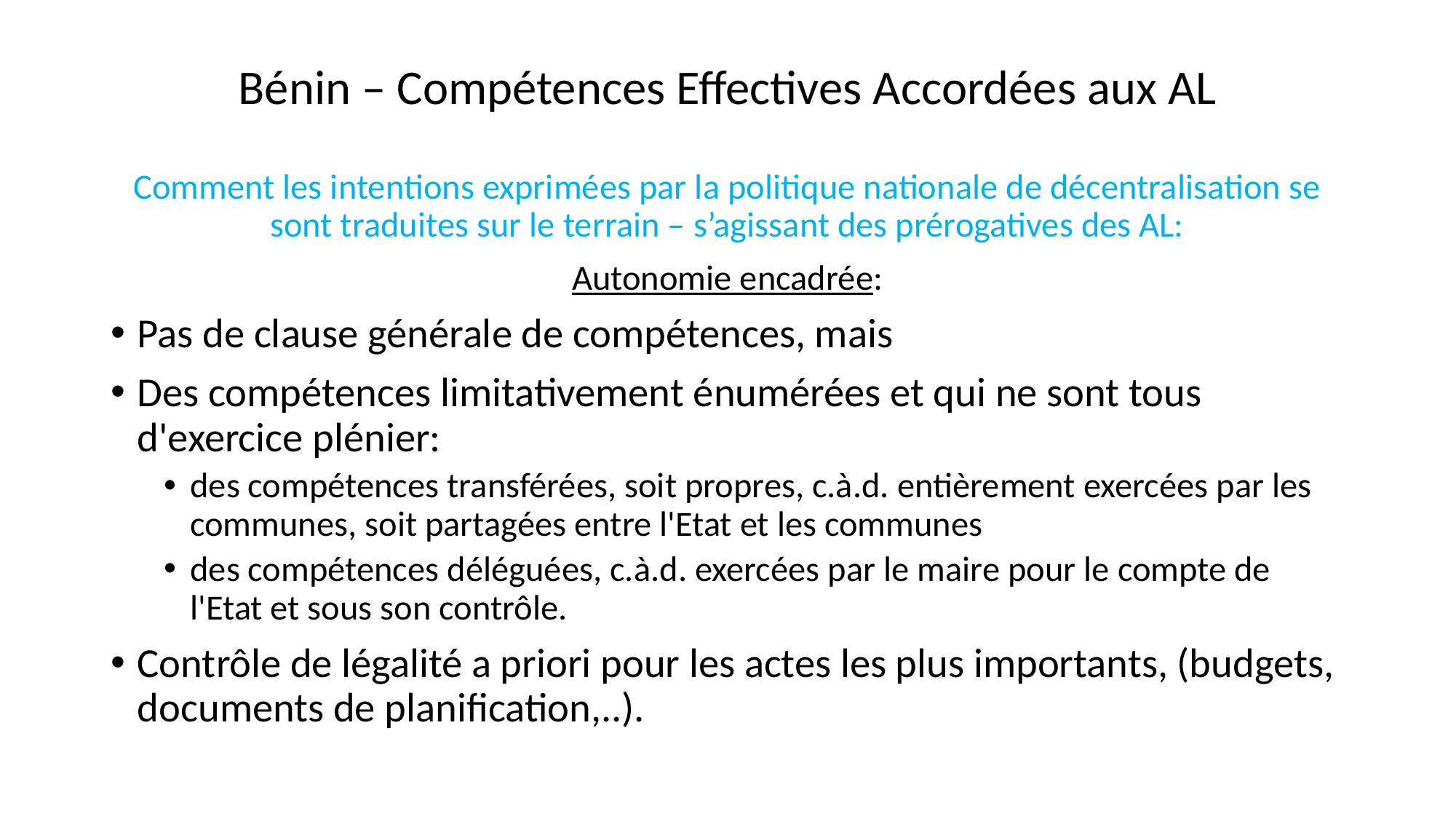

# Bénin – Compétences Effectives Accordées aux AL
Comment les intentions exprimées par la politique nationale de décentralisation se sont traduites sur le terrain – s’agissant des prérogatives des AL:
Autonomie encadrée:
Pas de clause générale de compétences, mais
Des compétences limitativement énumérées et qui ne sont tous d'exercice plénier:
des compétences transférées, soit propres, c.à.d. entièrement exercées par les communes, soit partagées entre l'Etat et les communes
des compétences déléguées, c.à.d. exercées par le maire pour le compte de l'Etat et sous son contrôle.
Contrôle de légalité a priori pour les actes les plus importants, (budgets, documents de planification,..).